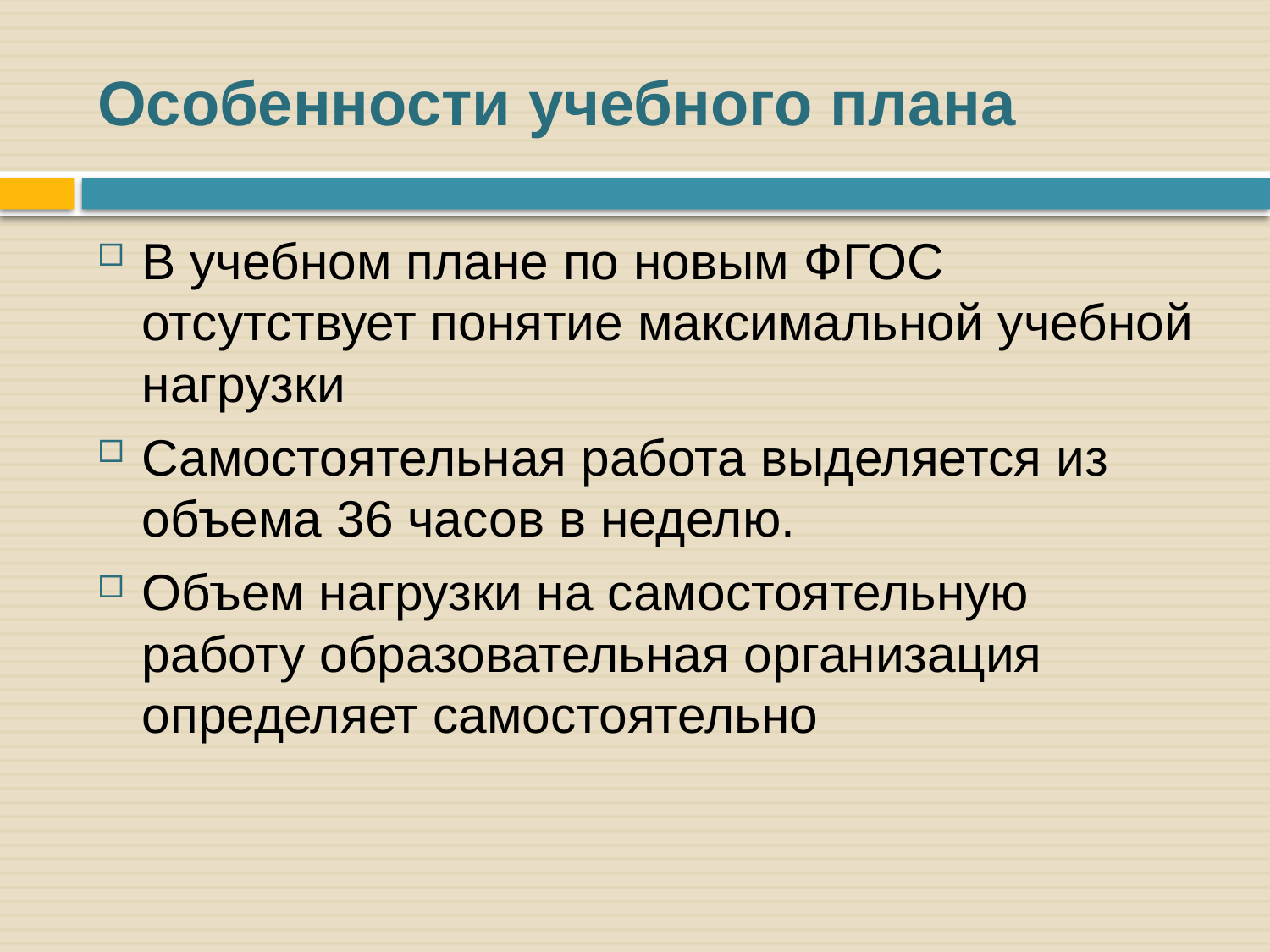

# Особенности учебного плана
В учебном плане по новым ФГОС отсутствует понятие максимальной учебной нагрузки
Самостоятельная работа выделяется из объема 36 часов в неделю.
Объем нагрузки на самостоятельную работу образовательная организация определяет самостоятельно